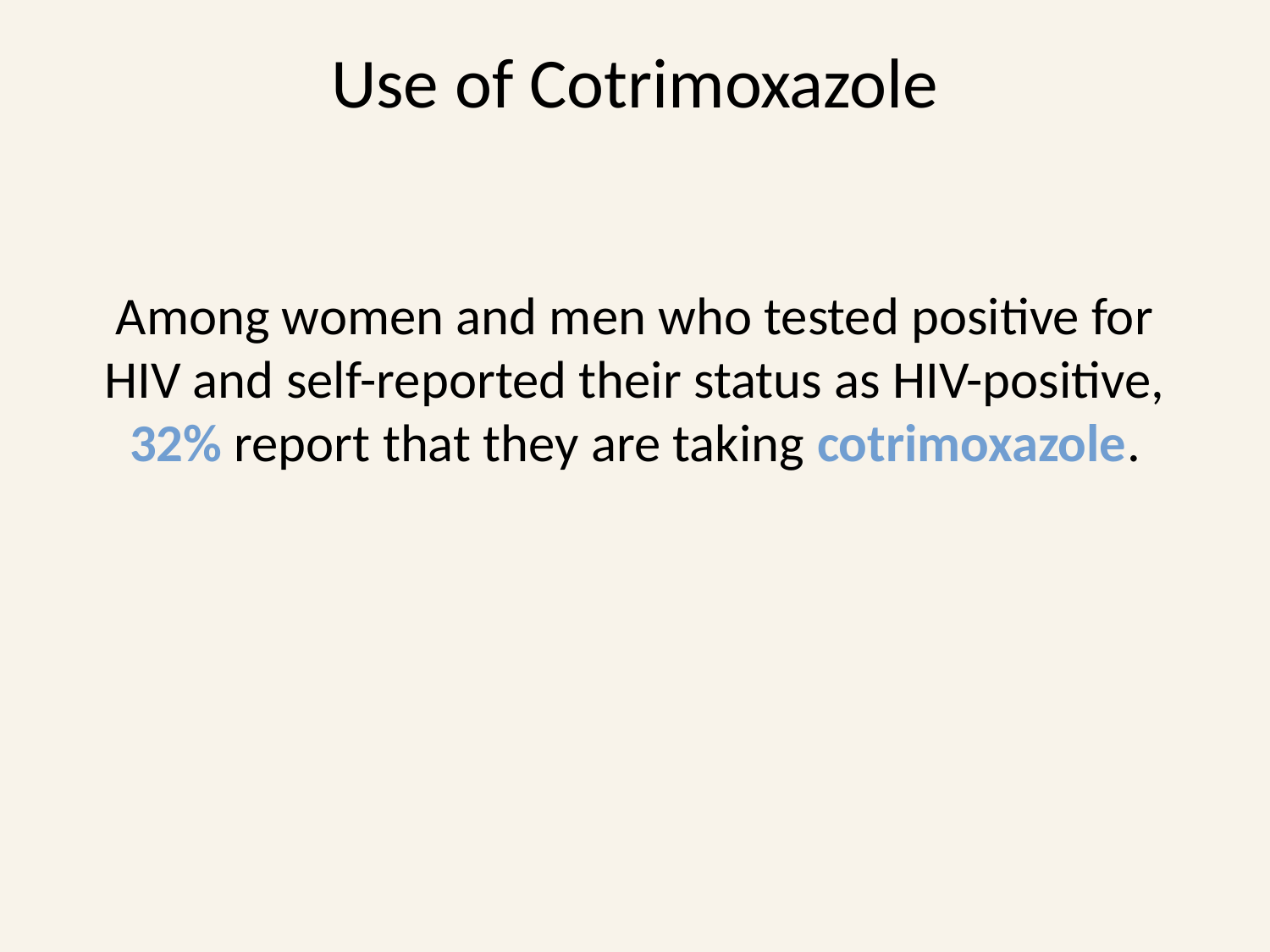

# Use of Cotrimoxazole
Among women and men who tested positive for HIV and self-reported their status as HIV-positive, 32% report that they are taking cotrimoxazole.